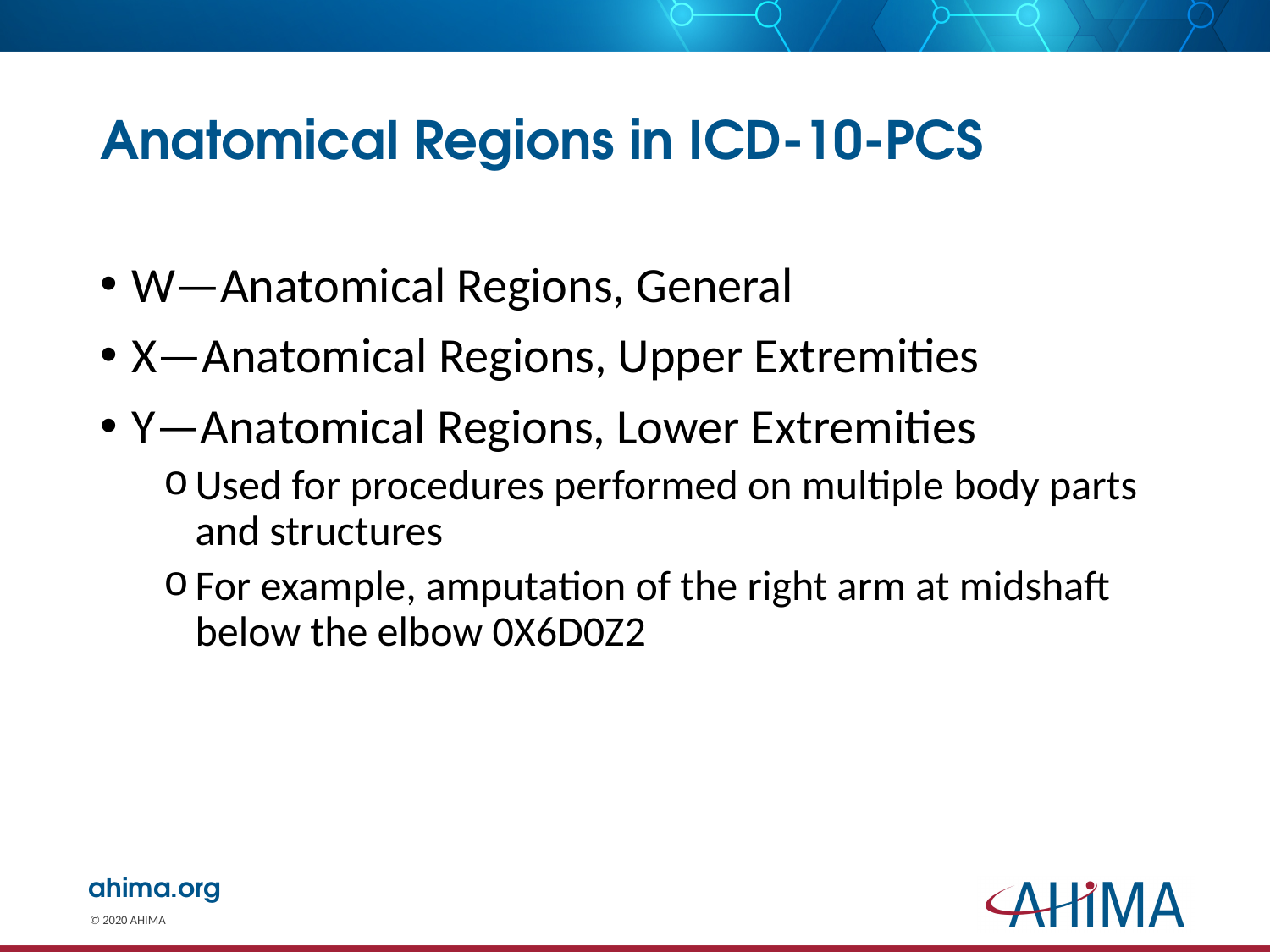

# Anatomical Regions in ICD-10-PCS
W—Anatomical Regions, General
X—Anatomical Regions, Upper Extremities
Y—Anatomical Regions, Lower Extremities
Used for procedures performed on multiple body parts and structures
For example, amputation of the right arm at midshaft below the elbow 0X6D0Z2